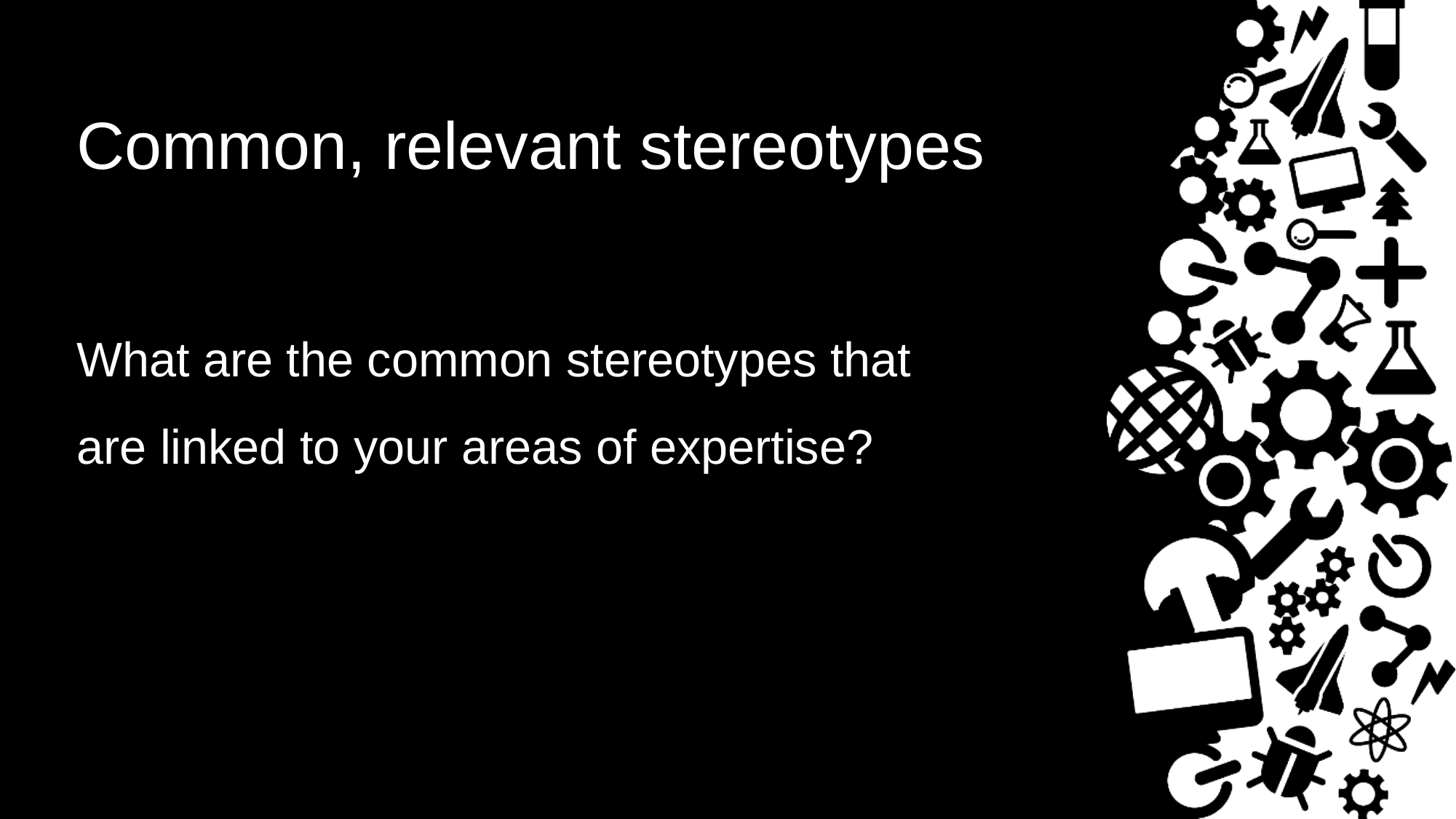

# Common, relevant stereotypes
What are the common stereotypes that are linked to your areas of expertise?